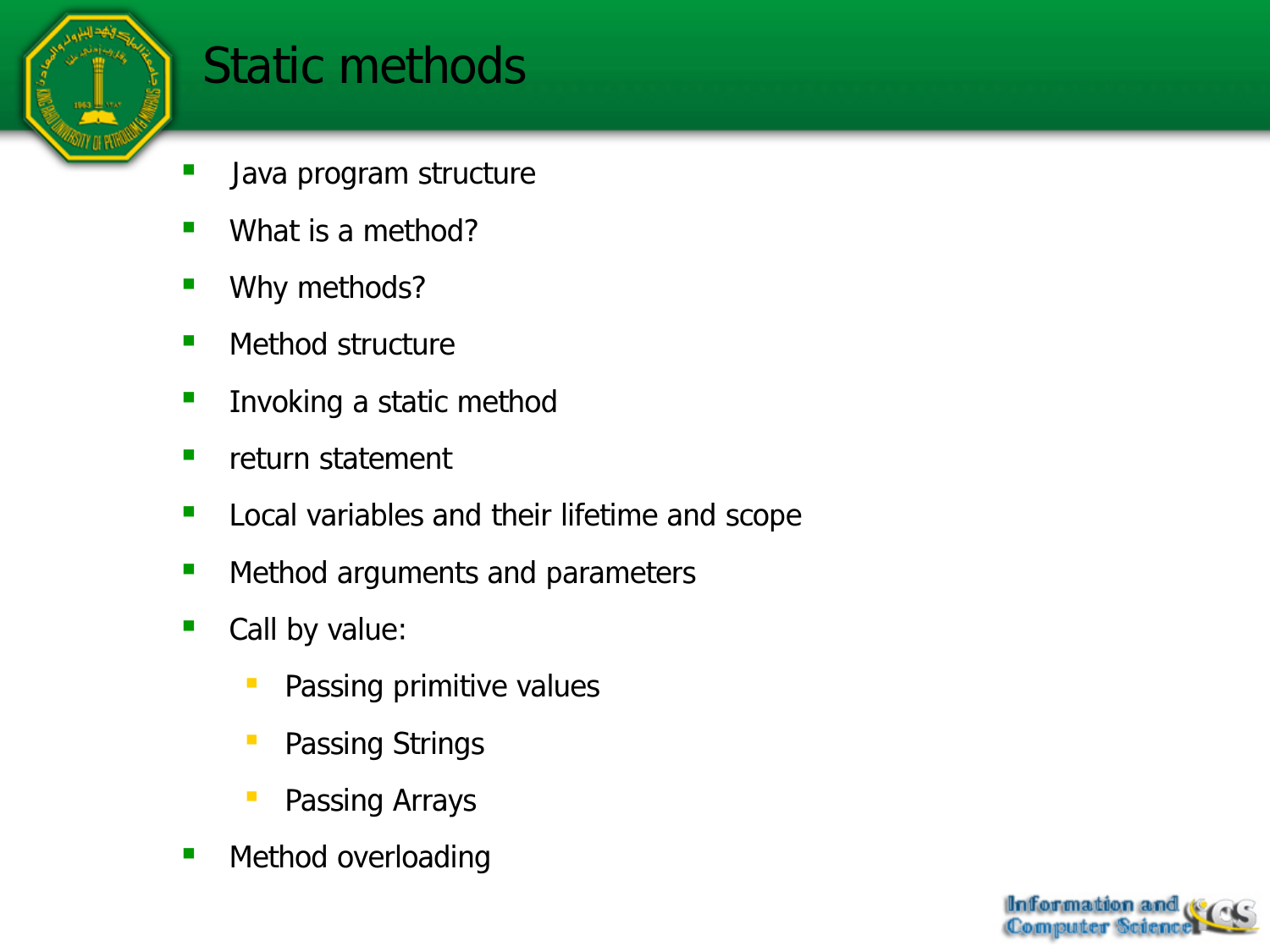

Static methods
Java program structure
What is a method?
Why methods?
Method structure
Invoking a static method
return statement
Local variables and their lifetime and scope
Method arguments and parameters
Call by value:
Passing primitive values
Passing Strings
Passing Arrays
Method overloading